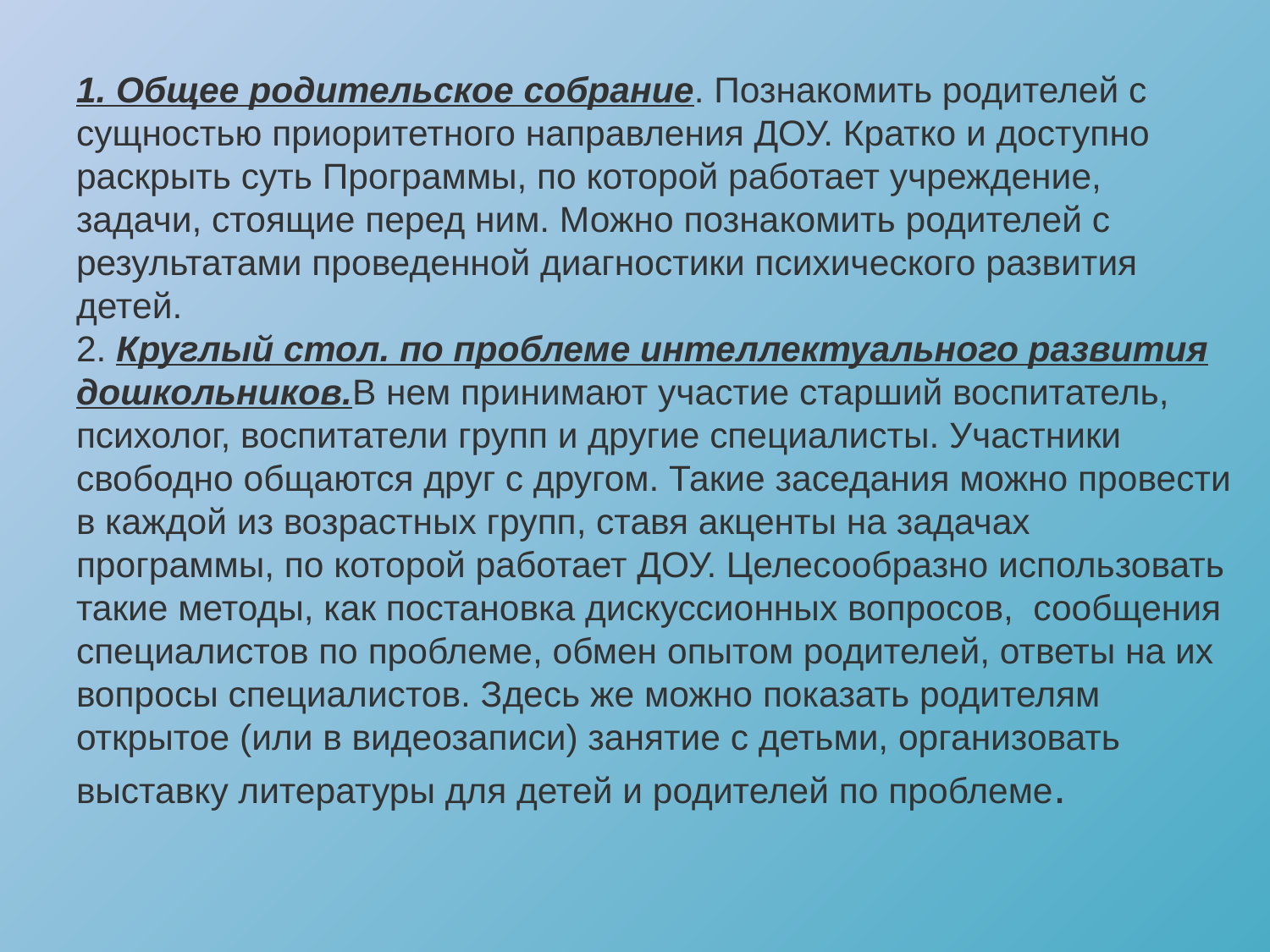

# 1. Общее родительское собрание. Познакомить родителей с сущностью приоритетного направления ДОУ. Кратко и доступно раскрыть суть Программы, по которой работает учреждение, задачи, стоящие перед ним. Можно познакомить родителей с результатами проведенной диагностики психического развития детей. 2. Круглый стол. по проблеме интеллектуального развития дошкольников.В нем принимают участие старший воспитатель, психолог, воспитатели групп и другие специалисты. Участники свободно общаются друг с другом. Такие заседания можно провести в каждой из возрастных групп, ставя акценты на задачах программы, по которой работает ДОУ. Целесообразно использовать такие методы, как постановка дискуссионных вопросов,  сообщения специалистов по проблеме, обмен опытом родителей, ответы на их вопросы специалистов. Здесь же можно показать родителям открытое (или в видеозаписи) занятие с детьми, организовать выставку литературы для детей и родителей по проблеме.